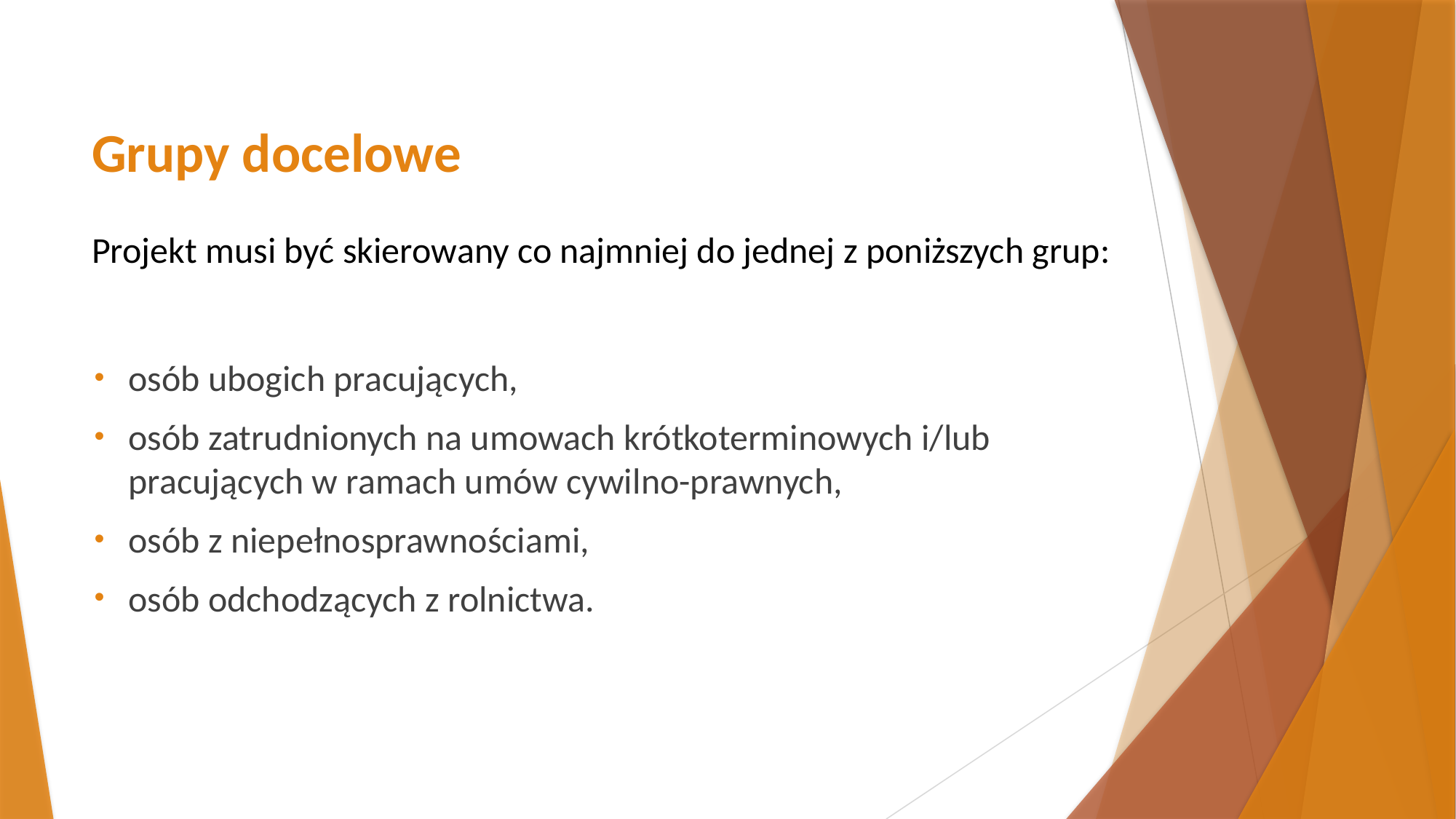

# Grupy docelowe Projekt musi być skierowany co najmniej do jednej z poniższych grup:
osób ubogich pracujących,
osób zatrudnionych na umowach krótkoterminowych i/lub pracujących w ramach umów cywilno-prawnych,
osób z niepełnosprawnościami,
osób odchodzących z rolnictwa.